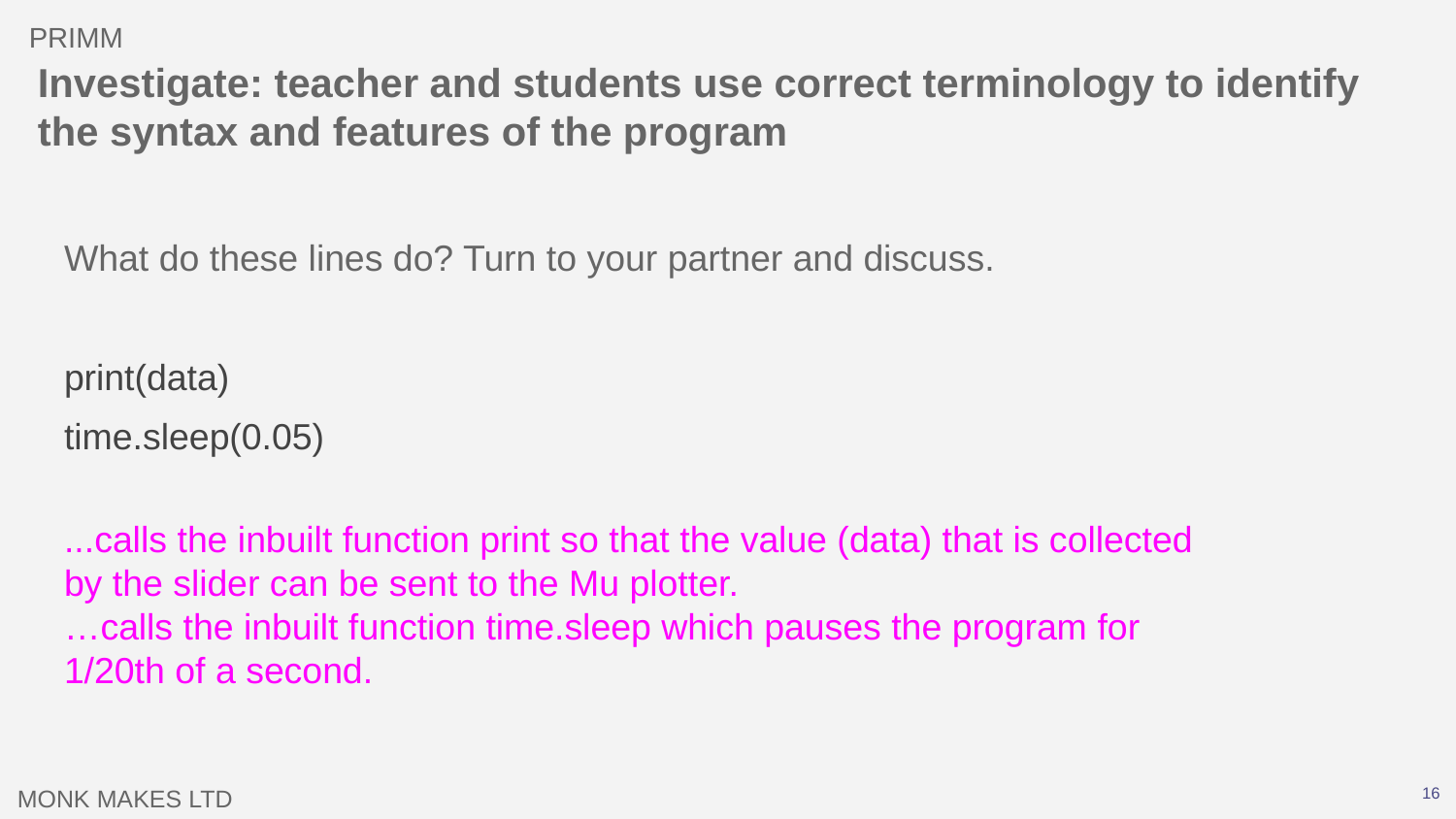

PRIMM
# Investigate: teacher and students use correct terminology to identify the syntax and features of the program
What do these lines do? Turn to your partner and discuss.

print(data)
time.sleep(0.05)

...calls the inbuilt function print so that the value (data) that is collected by the slider can be sent to the Mu plotter.
…calls the inbuilt function time.sleep which pauses the program for 1/20th of a second.
16